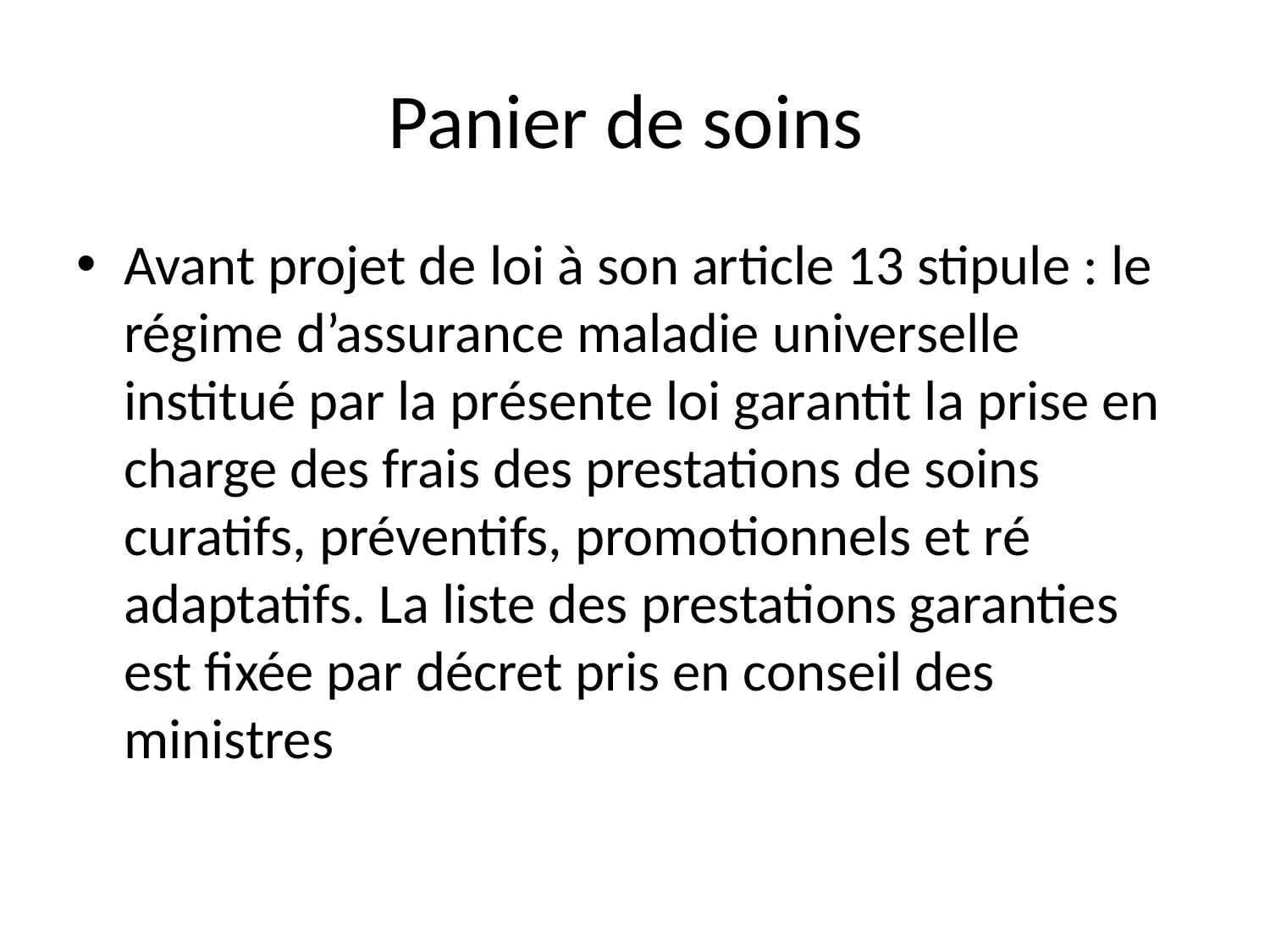

# Panier de soins
Avant projet de loi à son article 13 stipule : le régime d’assurance maladie universelle institué par la présente loi garantit la prise en charge des frais des prestations de soins curatifs, préventifs, promotionnels et ré adaptatifs. La liste des prestations garanties est fixée par décret pris en conseil des ministres